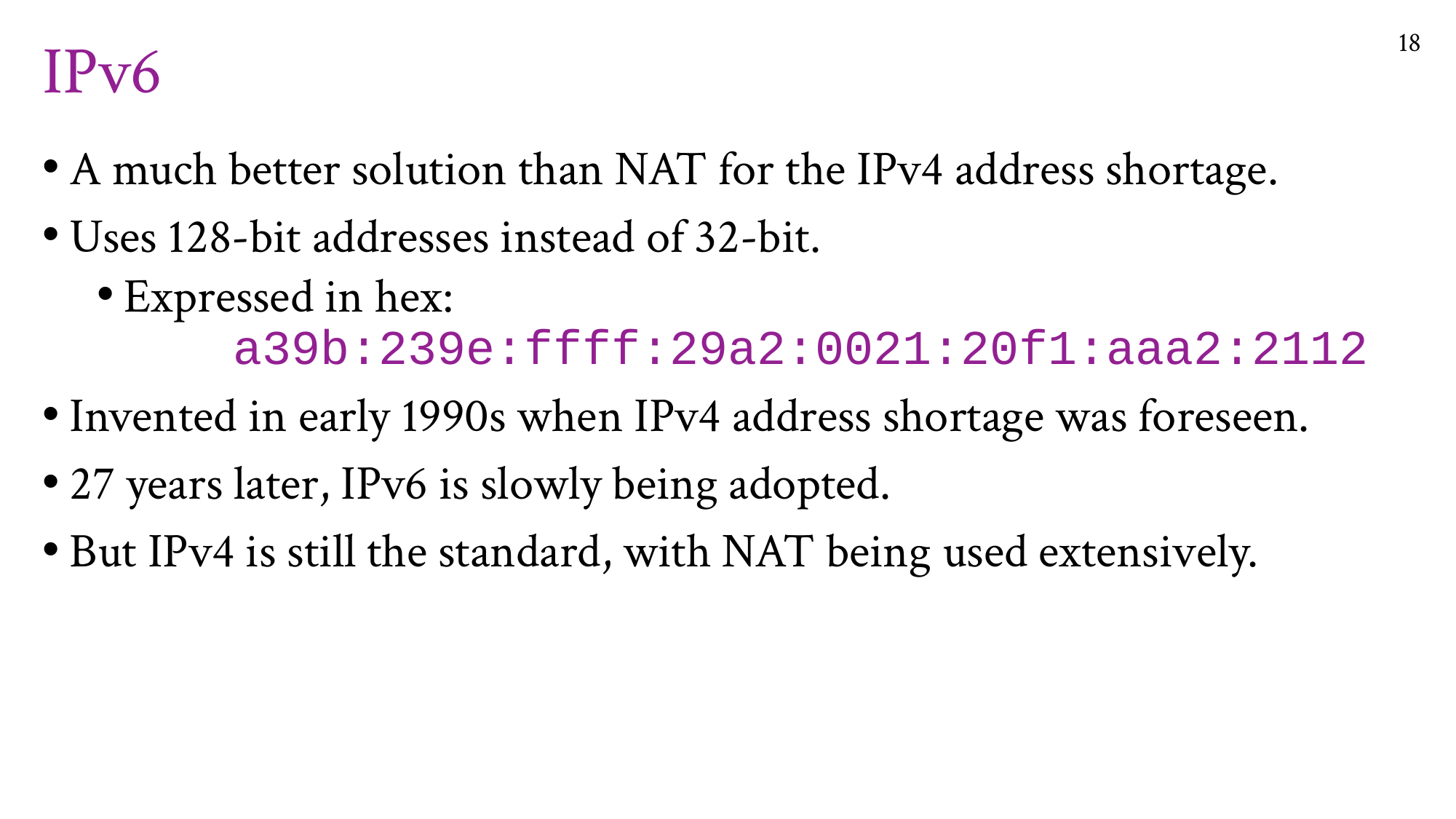

# IPv6
A much better solution than NAT for the IPv4 address shortage.
Uses 128-bit addresses instead of 32-bit.
Expressed in hex:
	a39b:239e:ffff:29a2:0021:20f1:aaa2:2112
Invented in early 1990s when IPv4 address shortage was foreseen.
27 years later, IPv6 is slowly being adopted.
But IPv4 is still the standard, with NAT being used extensively.